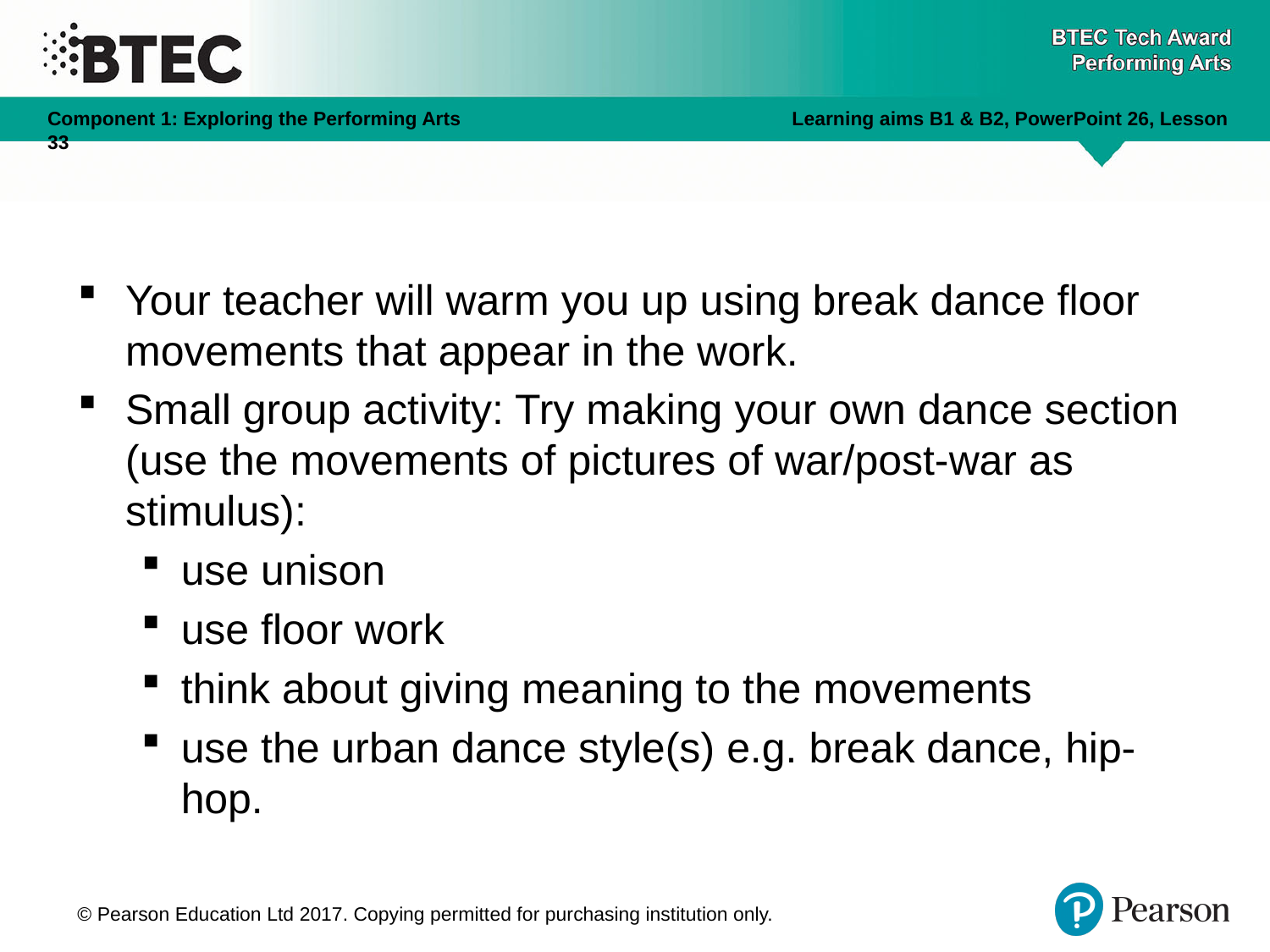

Your teacher will warm you up using break dance floor movements that appear in the work.
Small group activity: Try making your own dance section (use the movements of pictures of war/post-war as stimulus):
use unison
use floor work
think about giving meaning to the movements
use the urban dance style(s) e.g. break dance, hip-hop.
© Pearson Education Ltd 2017. Copying permitted for purchasing institution only.